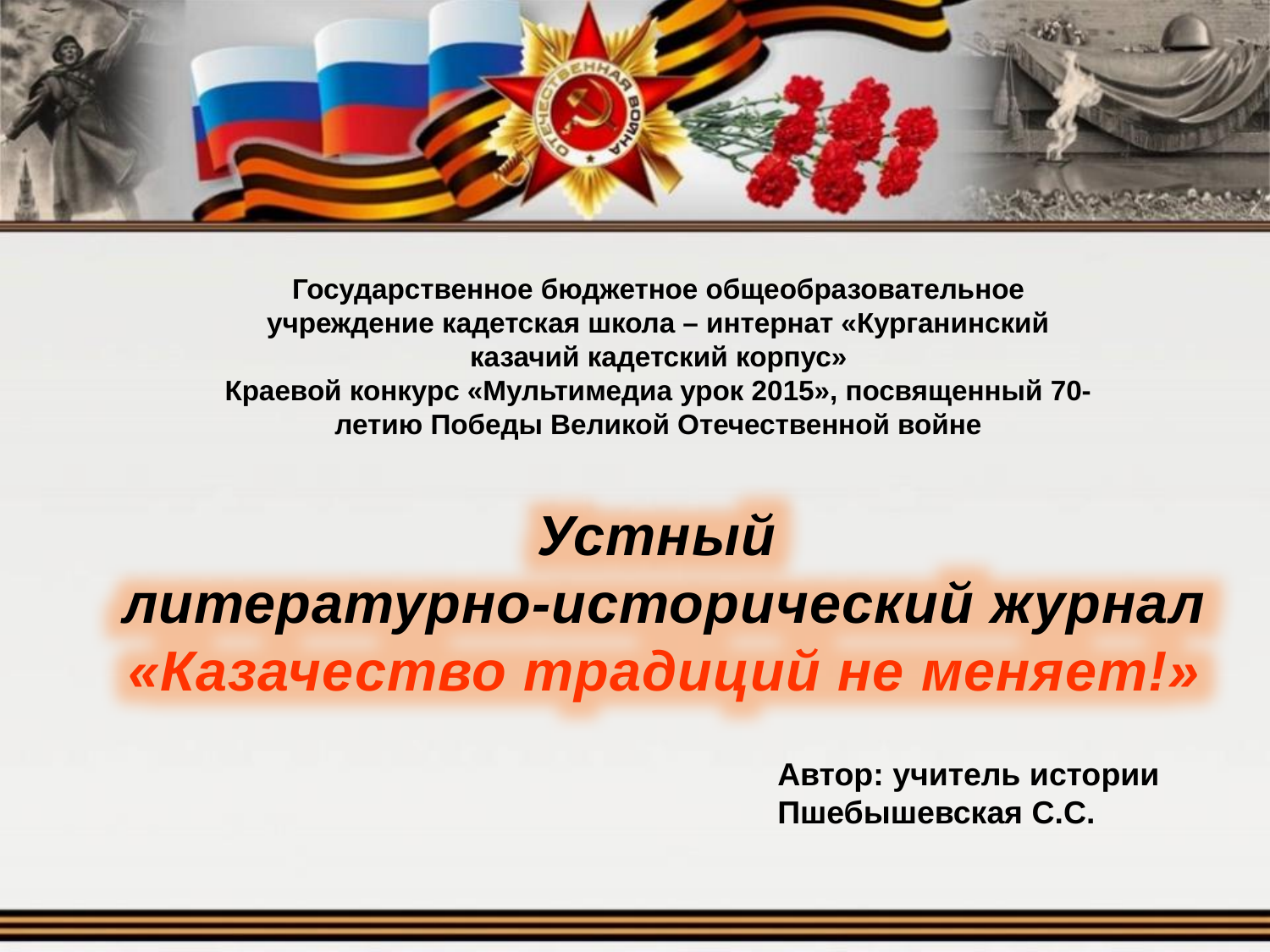

Государственное бюджетное общеобразовательное учреждение кадетская школа – интернат «Курганинский казачий кадетский корпус»
Краевой конкурс «Мультимедиа урок 2015», посвященный 70-летию Победы Великой Отечественной войне

Устный
литературно-исторический журнал
«Казачество традиций не меняет!»

Автор: учитель истории
Пшебышевская С.С.